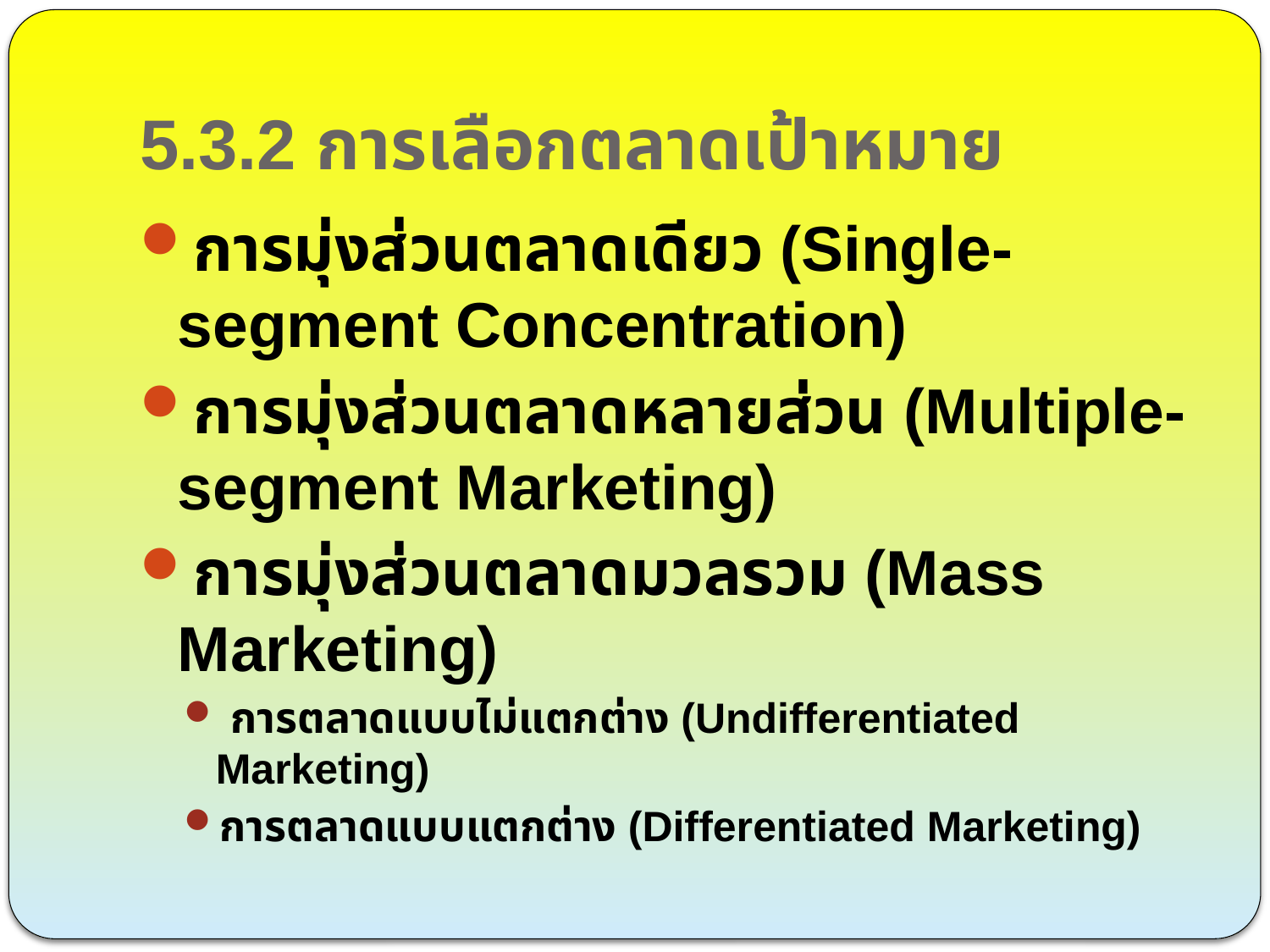

# 5.3.2 การเลือกตลาดเป้าหมาย
การมุ่งส่วนตลาดเดียว (Single-segment Concentration)
การมุ่งส่วนตลาดหลายส่วน (Multiple-segment Marketing)
การมุ่งส่วนตลาดมวลรวม (Mass Marketing)
 การตลาดแบบไม่แตกต่าง (Undifferentiated Marketing)
การตลาดแบบแตกต่าง (Differentiated Marketing)